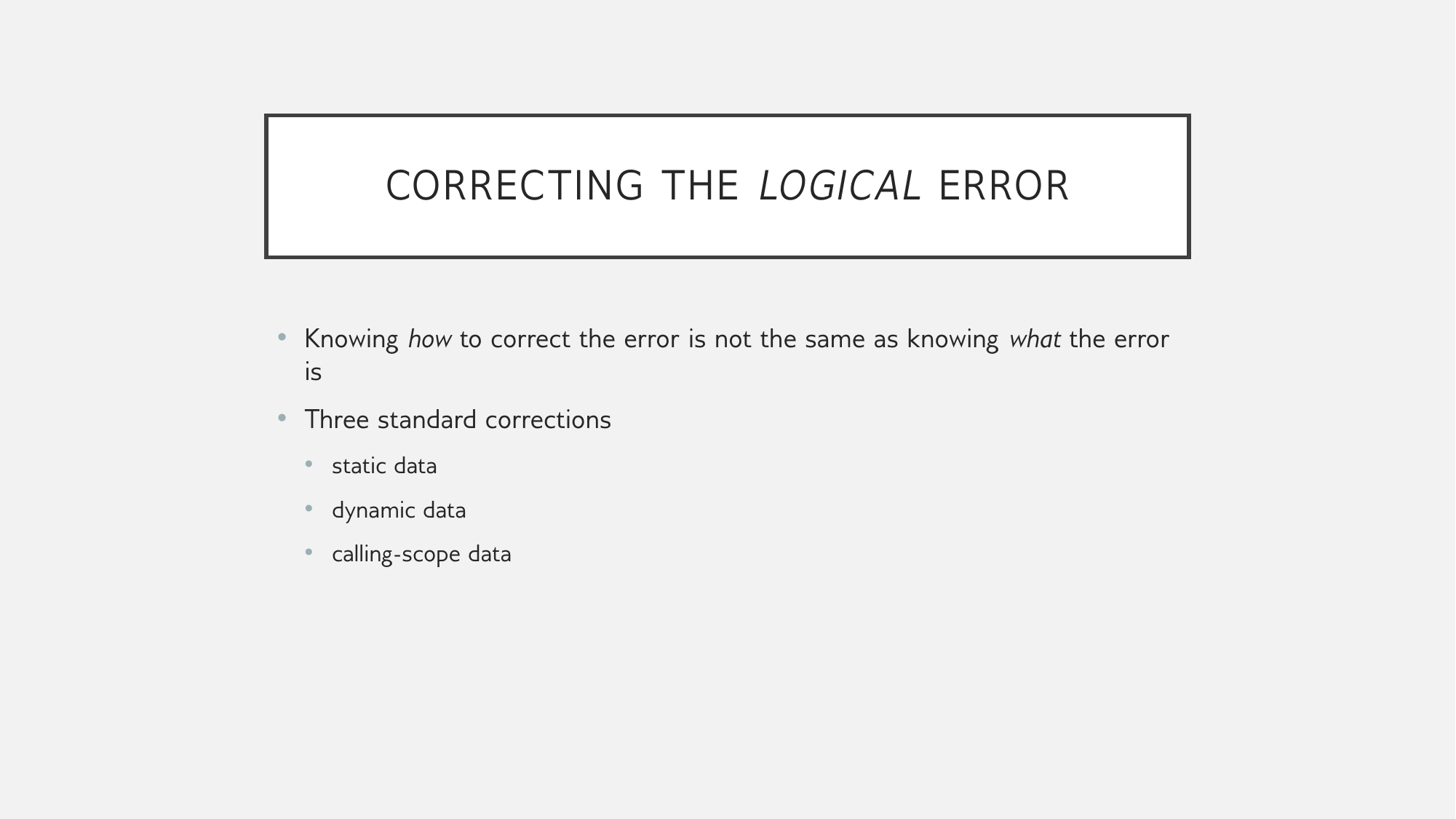

# Correcting the logical Error
Knowing how to correct the error is not the same as knowing what the error is
Three standard corrections
static data
dynamic data
calling-scope data